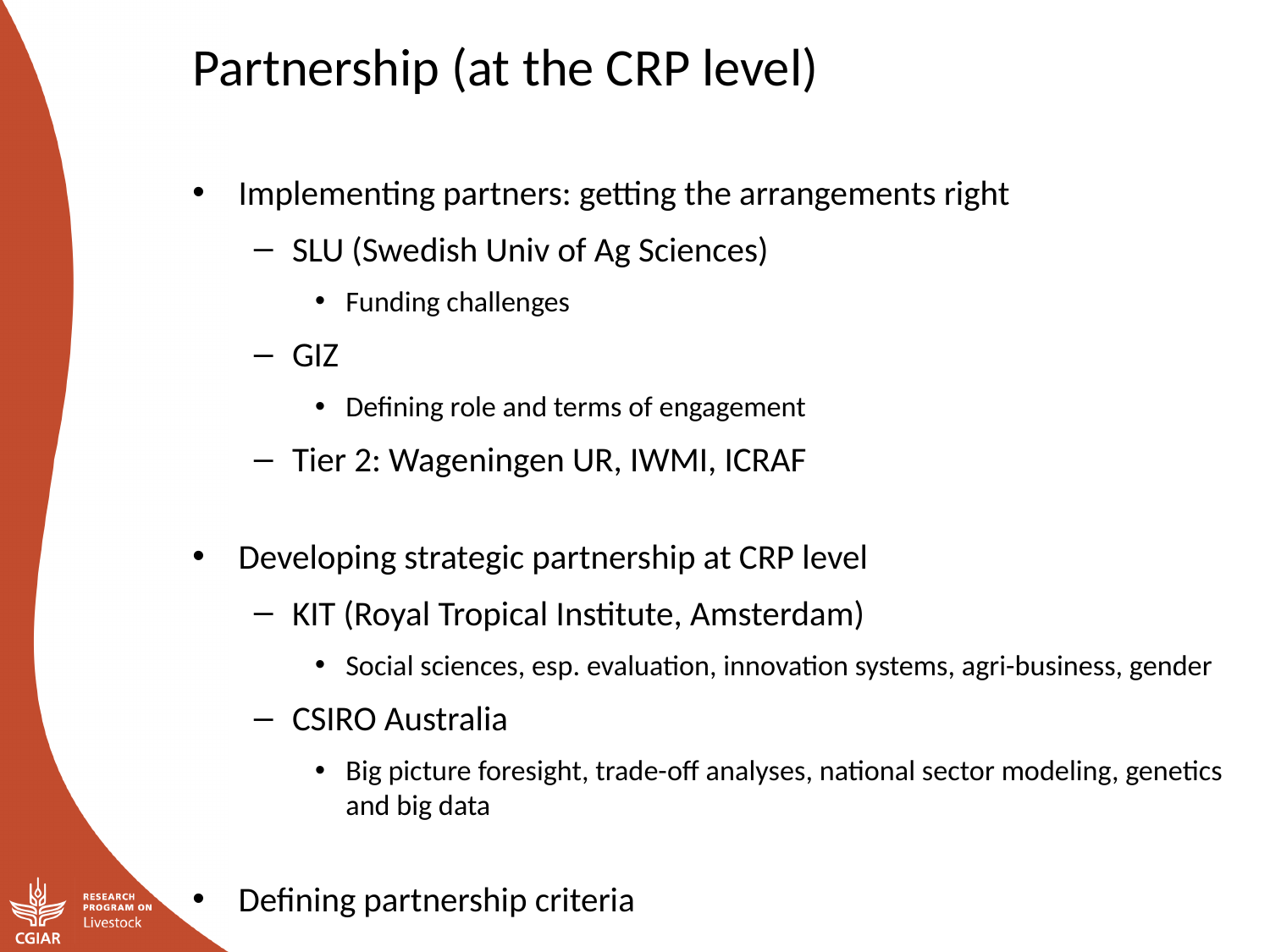

Partnership (at the CRP level)
Implementing partners: getting the arrangements right
SLU (Swedish Univ of Ag Sciences)
Funding challenges
GIZ
Defining role and terms of engagement
Tier 2: Wageningen UR, IWMI, ICRAF
Developing strategic partnership at CRP level
KIT (Royal Tropical Institute, Amsterdam)
Social sciences, esp. evaluation, innovation systems, agri-business, gender
CSIRO Australia
Big picture foresight, trade-off analyses, national sector modeling, genetics and big data
Defining partnership criteria